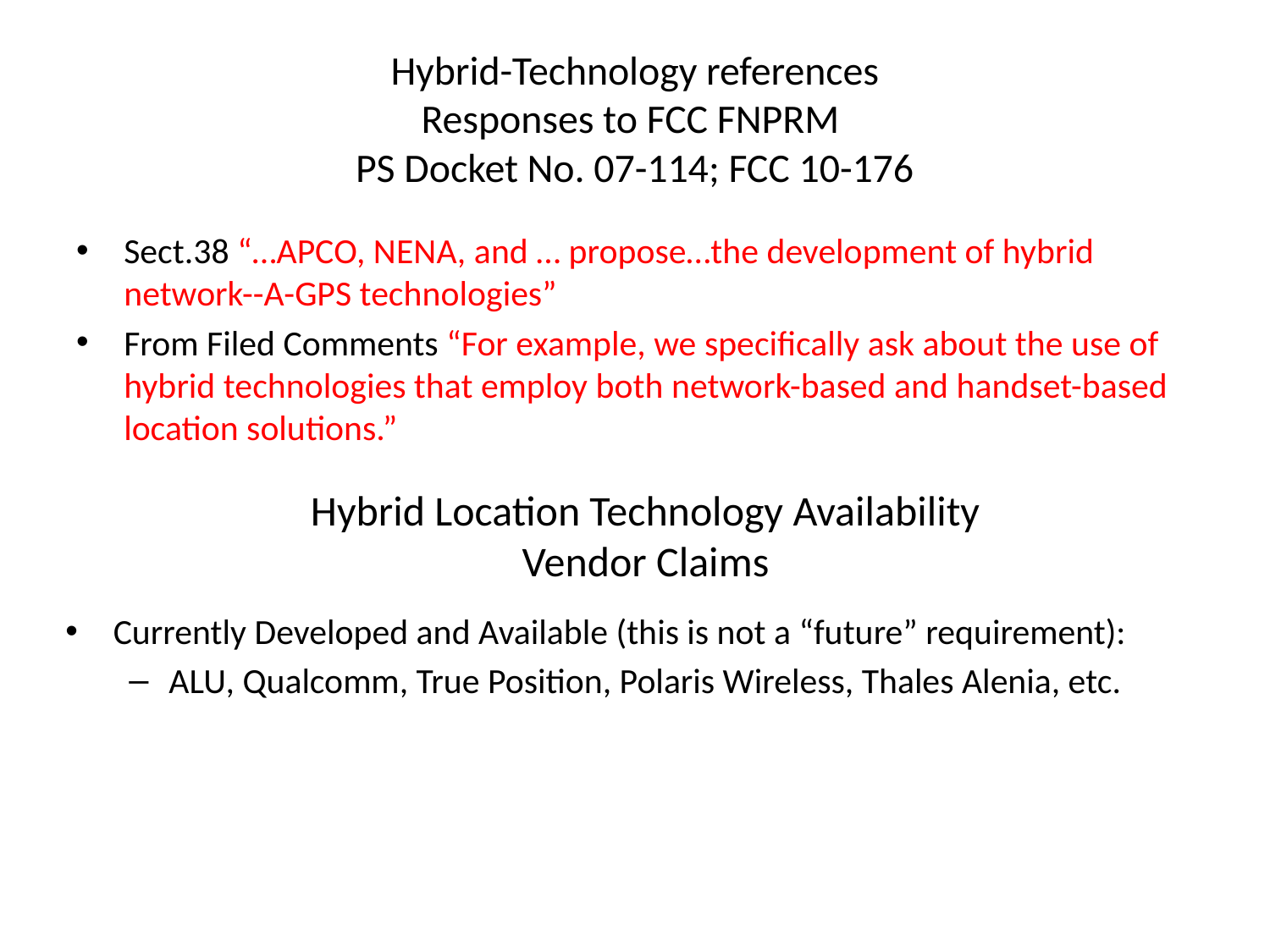

# Hybrid-Technology references Responses to FCC FNPRM PS Docket No. 07-114; FCC 10-176
Sect.38 “…APCO, NENA, and … propose…the development of hybrid network--A-GPS technologies”
From Filed Comments “For example, we specifically ask about the use of hybrid technologies that employ both network-based and handset-based location solutions.”

Hybrid Location Technology Availability
Vendor Claims
Currently Developed and Available (this is not a “future” requirement):
ALU, Qualcomm, True Position, Polaris Wireless, Thales Alenia, etc.